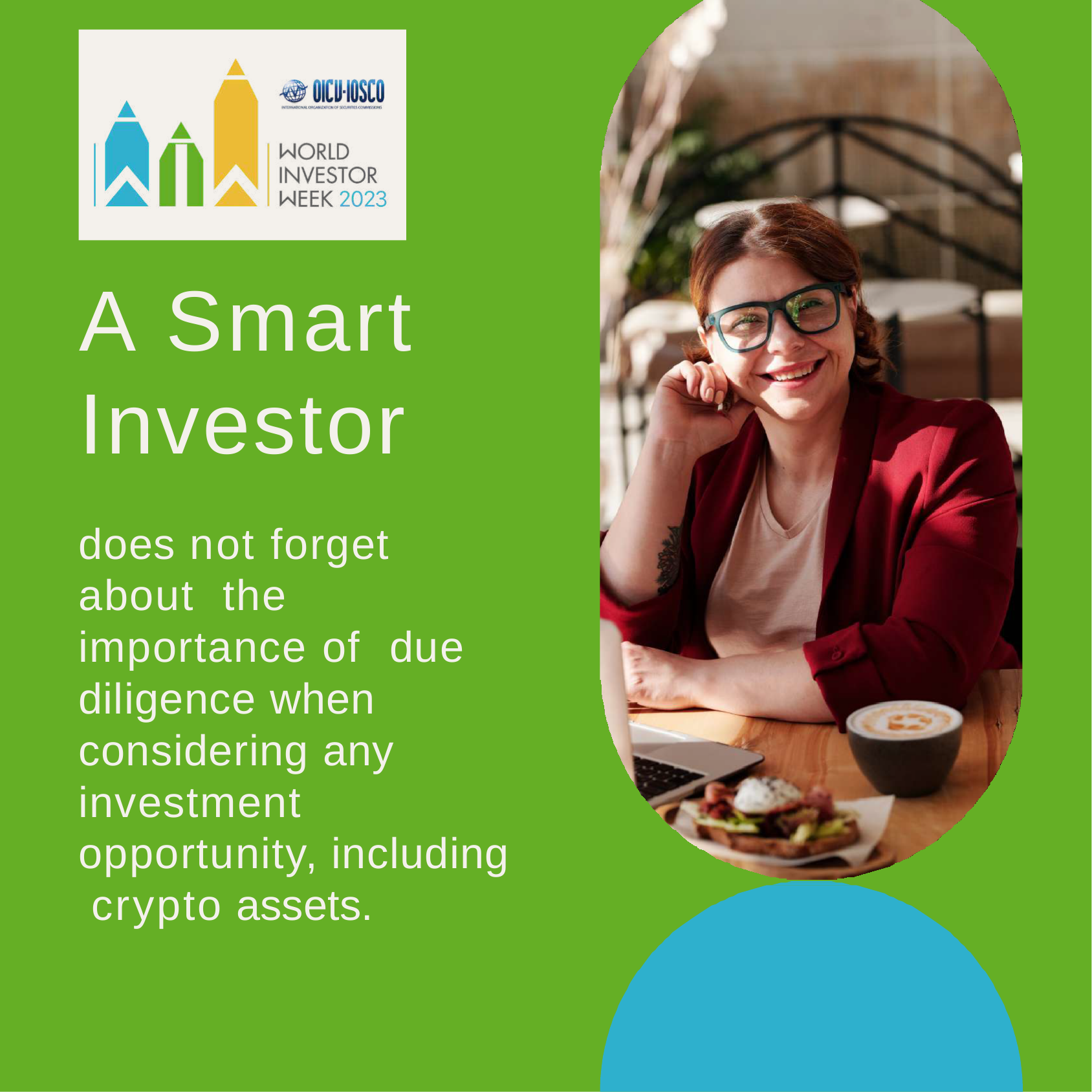

# A Smart  Investor
does not forget about  the importance of  due diligence when  considering any  investment  opportunity, including  crypto assets.